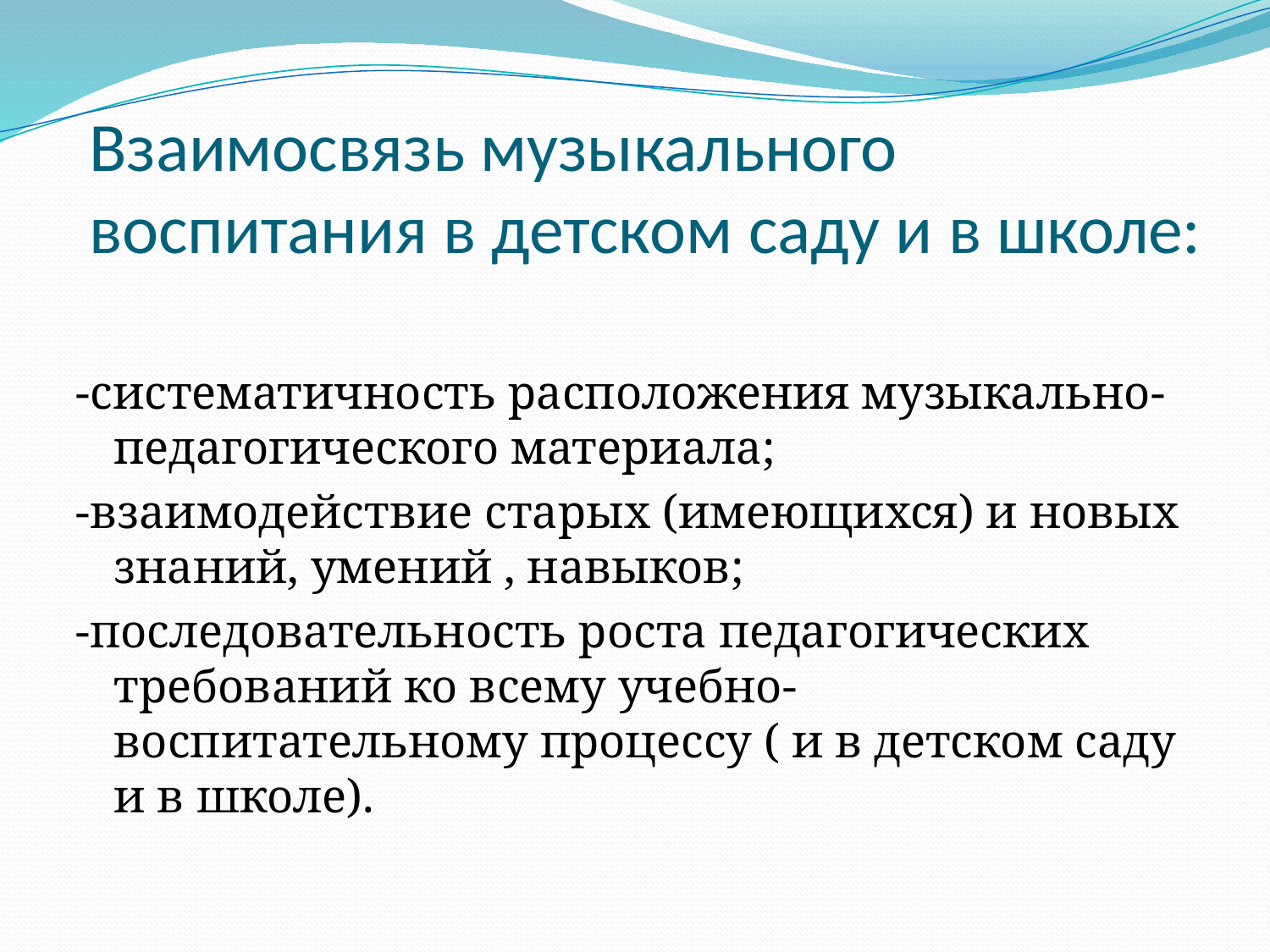

# Взаимосвязь музыкального воспитания в детском саду и в школе:
-систематичность расположения музыкально-педагогического материала;
-взаимодействие старых (имеющихся) и новых знаний, умений , навыков;
-последовательность роста педагогических требований ко всему учебно-воспитательному процессу ( и в детском саду и в школе).